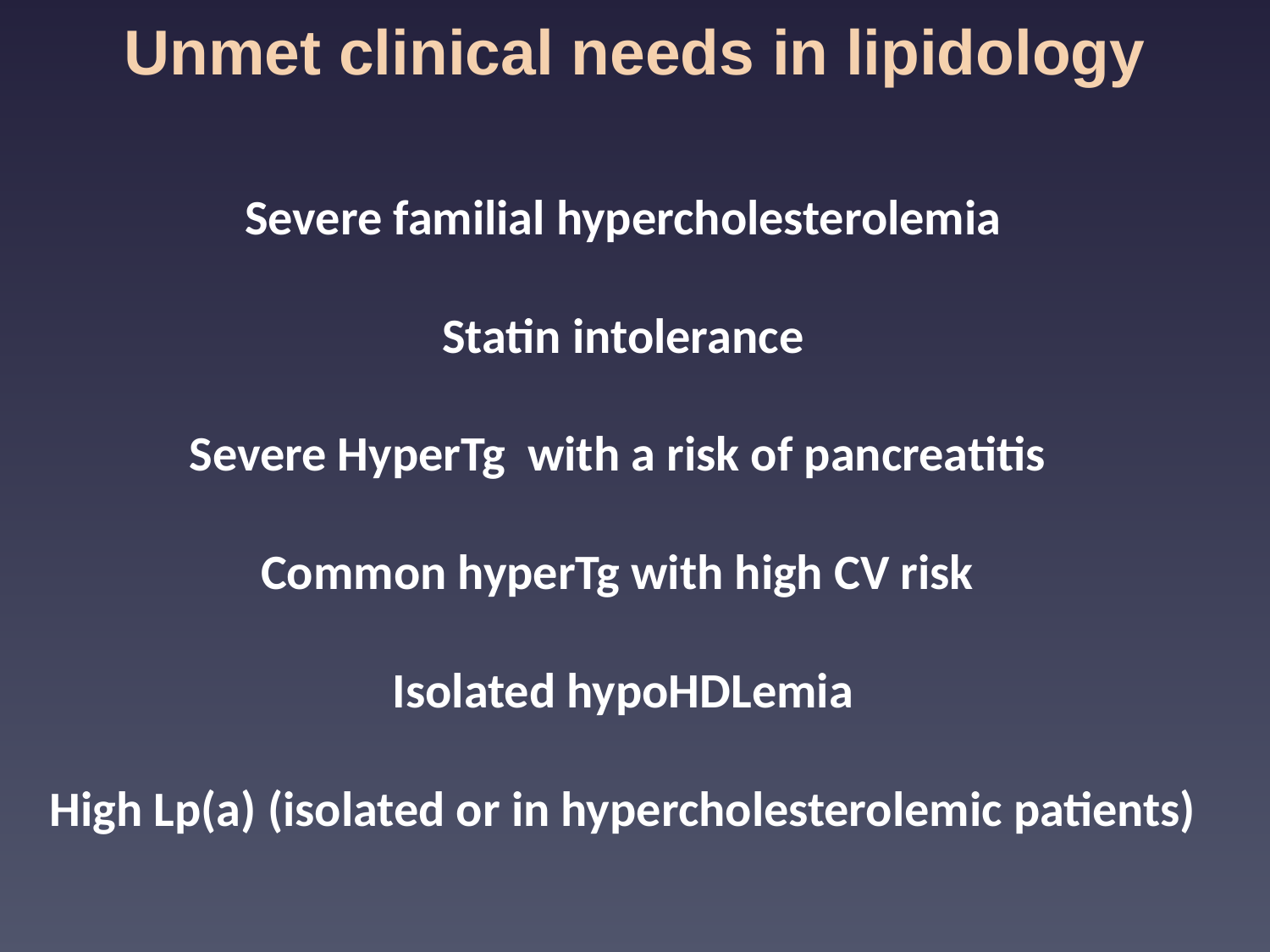

Unmet clinical needs in lipidology
# Severe familial hypercholesterolemia Statin intolerance Severe HyperTg  with a risk of pancreatitis Common hyperTg with high CV risk Isolated hypoHDLemia High Lp(a) (isolated or in hypercholesterolemic patients)